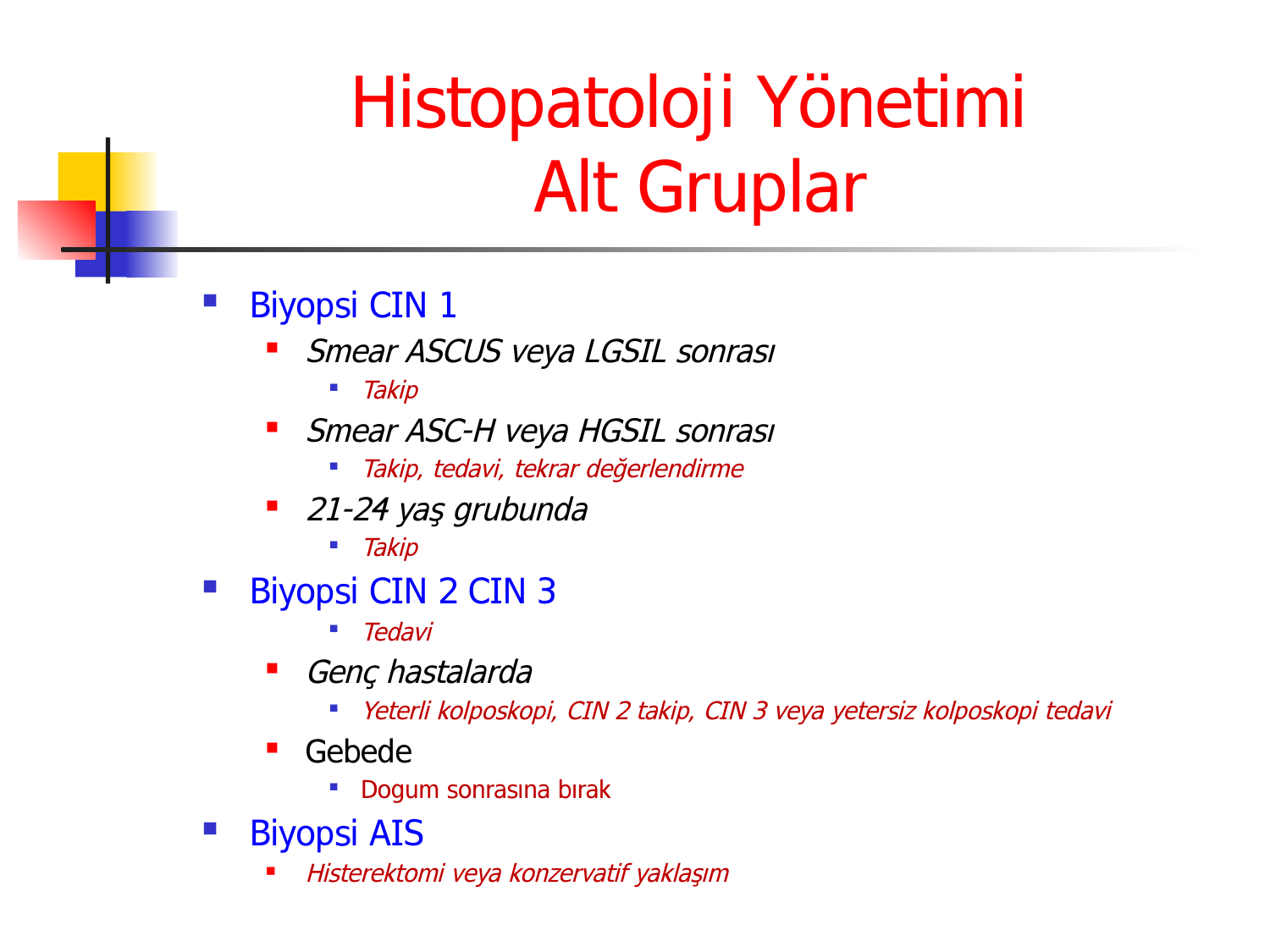

# Histopatoloji Yönetimi Alt Gruplar
Biyopsi CIN 1
Smear ASCUS veya LGSIL sonrası
Takip
Smear ASC-H veya HGSIL sonrası
Takip, tedavi, tekrar değerlendirme
21-24 yaş grubunda
Takip
Biyopsi CIN 2 CIN 3
Tedavi
Genç hastalarda
Yeterli kolposkopi, CIN 2 takip, CIN 3 veya yetersiz kolposkopi tedavi
Gebede
Dogum sonrasına bırak
Biyopsi AIS
Histerektomi veya konzervatif yaklaşım